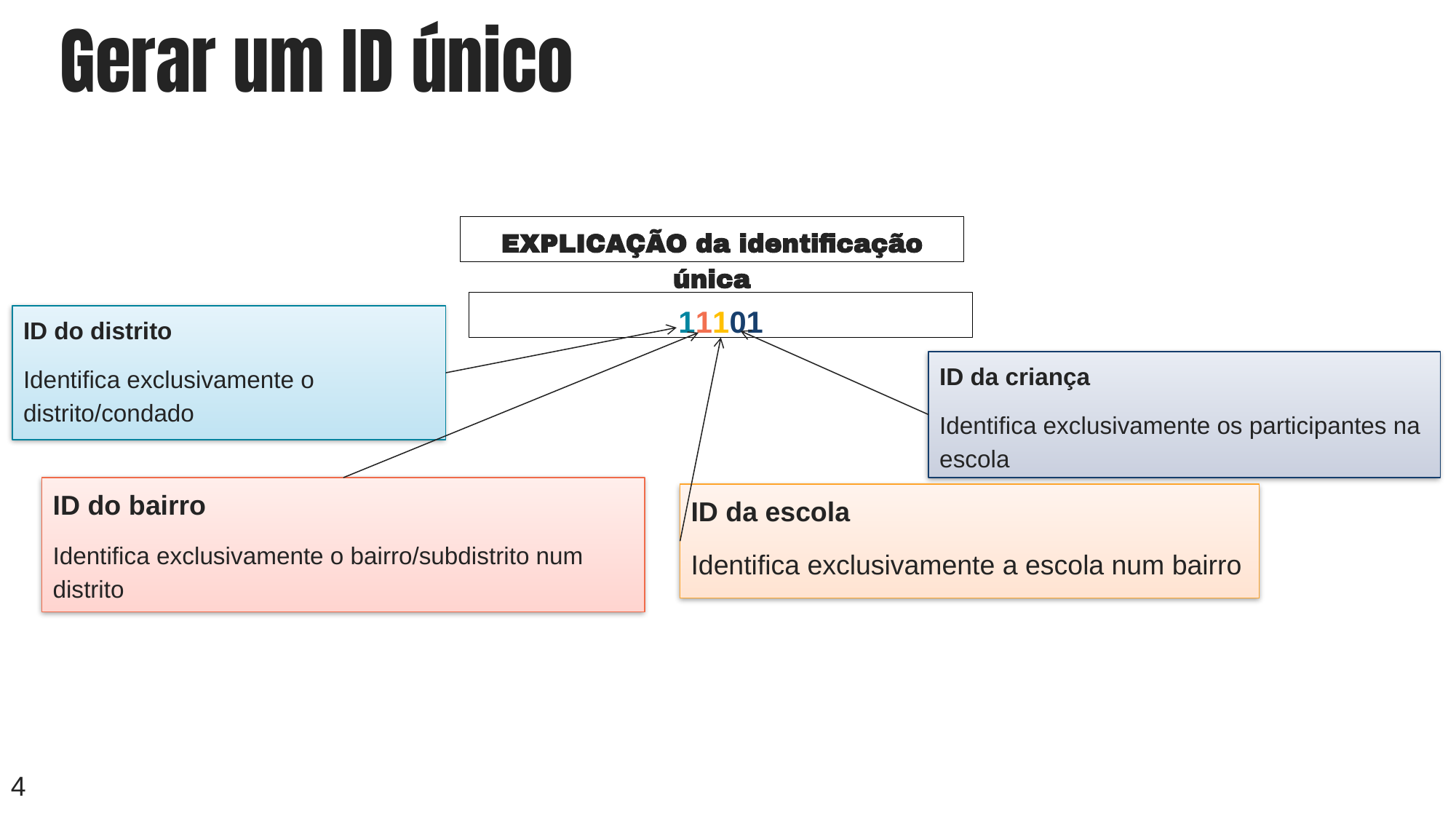

# Gerar um ID único

EXPLICAÇÃO da identificação única
11101
ID do distrito
Identifica exclusivamente o distrito/condado
ID da criança
Identifica exclusivamente os participantes na escola
ID do bairro
Identifica exclusivamente o bairro/subdistrito num distrito
ID da escola
Identifica exclusivamente a escola num bairro
4